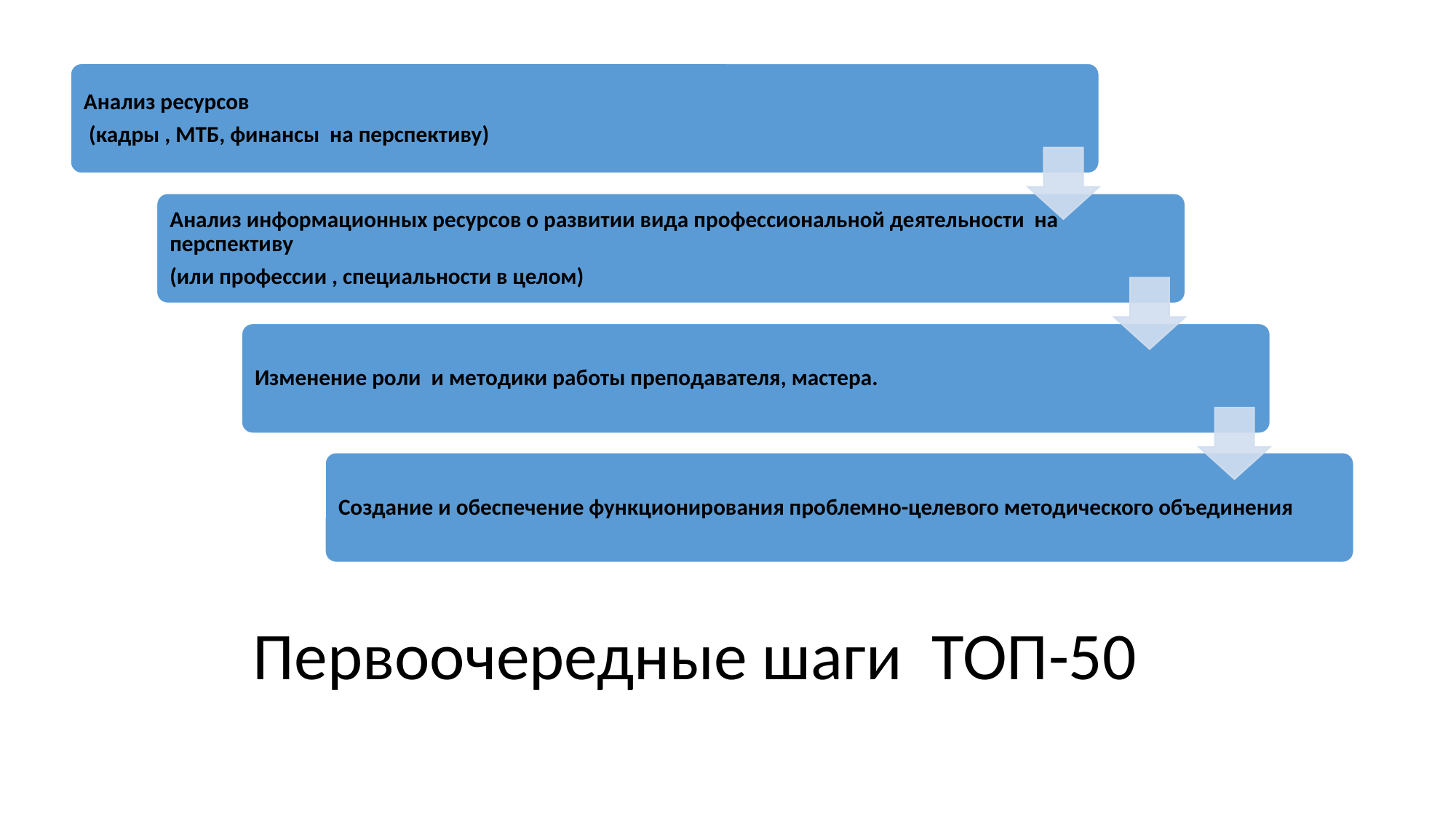

Анализ ресурсов
 (кадры , МТБ, финансы  на перспективу)
Анализ информационных ресурсов о развитии вида профессиональной деятельности  на перспективу
(или профессии , специальности в целом)
Изменение роли  и методики работы преподавателя, мастера.
Создание и обеспечение функционирования проблемно-целевого методического объединения

# Первоочередные шаги  ТОП-50